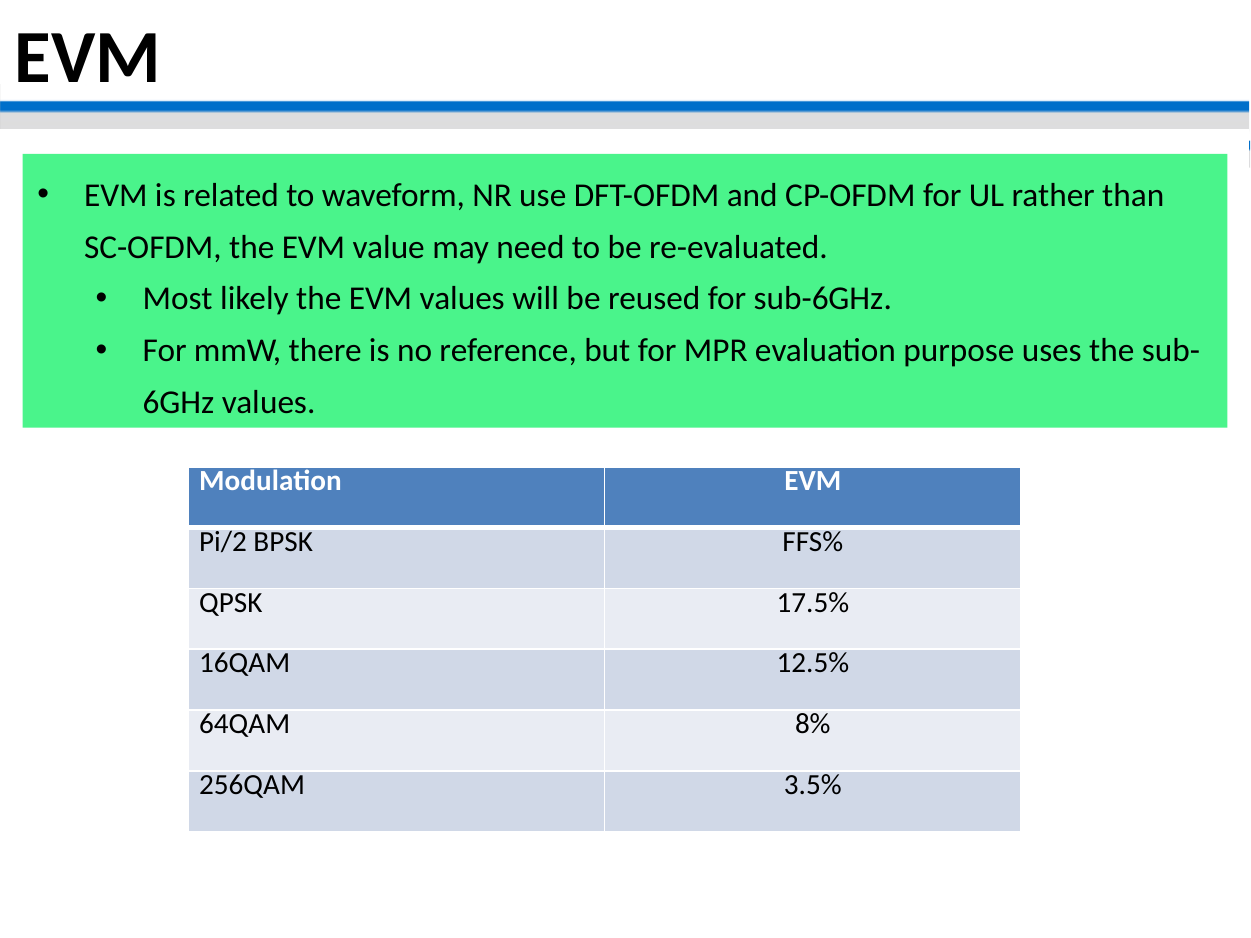

EVM
EVM is related to waveform, NR use DFT-OFDM and CP-OFDM for UL rather than SC-OFDM, the EVM value may need to be re-evaluated.
Most likely the EVM values will be reused for sub-6GHz.
For mmW, there is no reference, but for MPR evaluation purpose uses the sub-6GHz values.
| Modulation | EVM |
| --- | --- |
| Pi/2 BPSK | FFS% |
| QPSK | 17.5% |
| 16QAM | 12.5% |
| 64QAM | 8% |
| 256QAM | 3.5% |